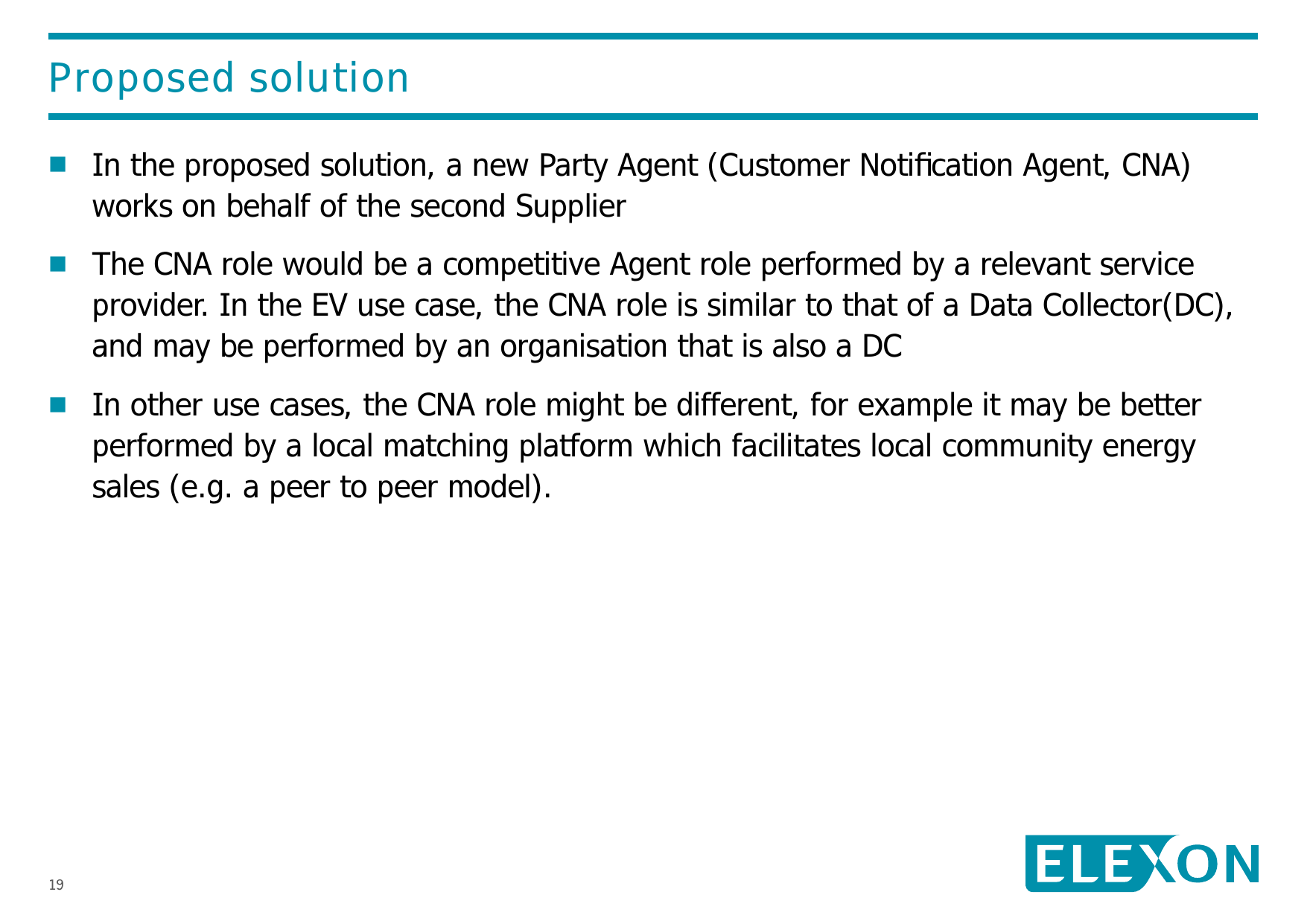

# Proposed solution
In the proposed solution, a new Party Agent (Customer Notification Agent, CNA) works on behalf of the second Supplier
The CNA role would be a competitive Agent role performed by a relevant service provider. In the EV use case, the CNA role is similar to that of a Data Collector(DC), and may be performed by an organisation that is also a DC
In other use cases, the CNA role might be different, for example it may be better performed by a local matching platform which facilitates local community energy sales (e.g. a peer to peer model).

19